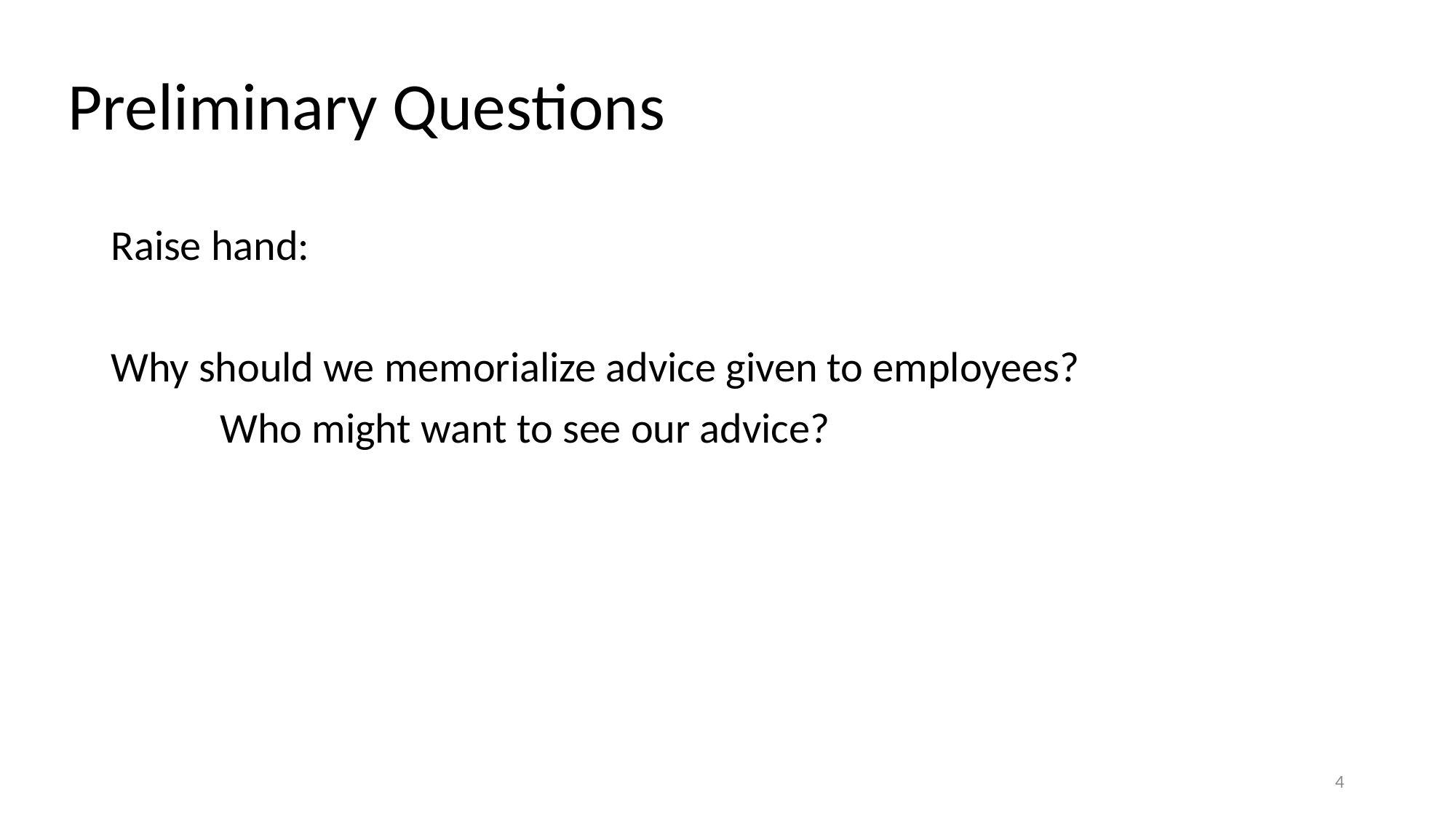

# Preliminary Questions
Raise hand:

Why should we memorialize advice given to employees?
	Who might want to see our advice?
4